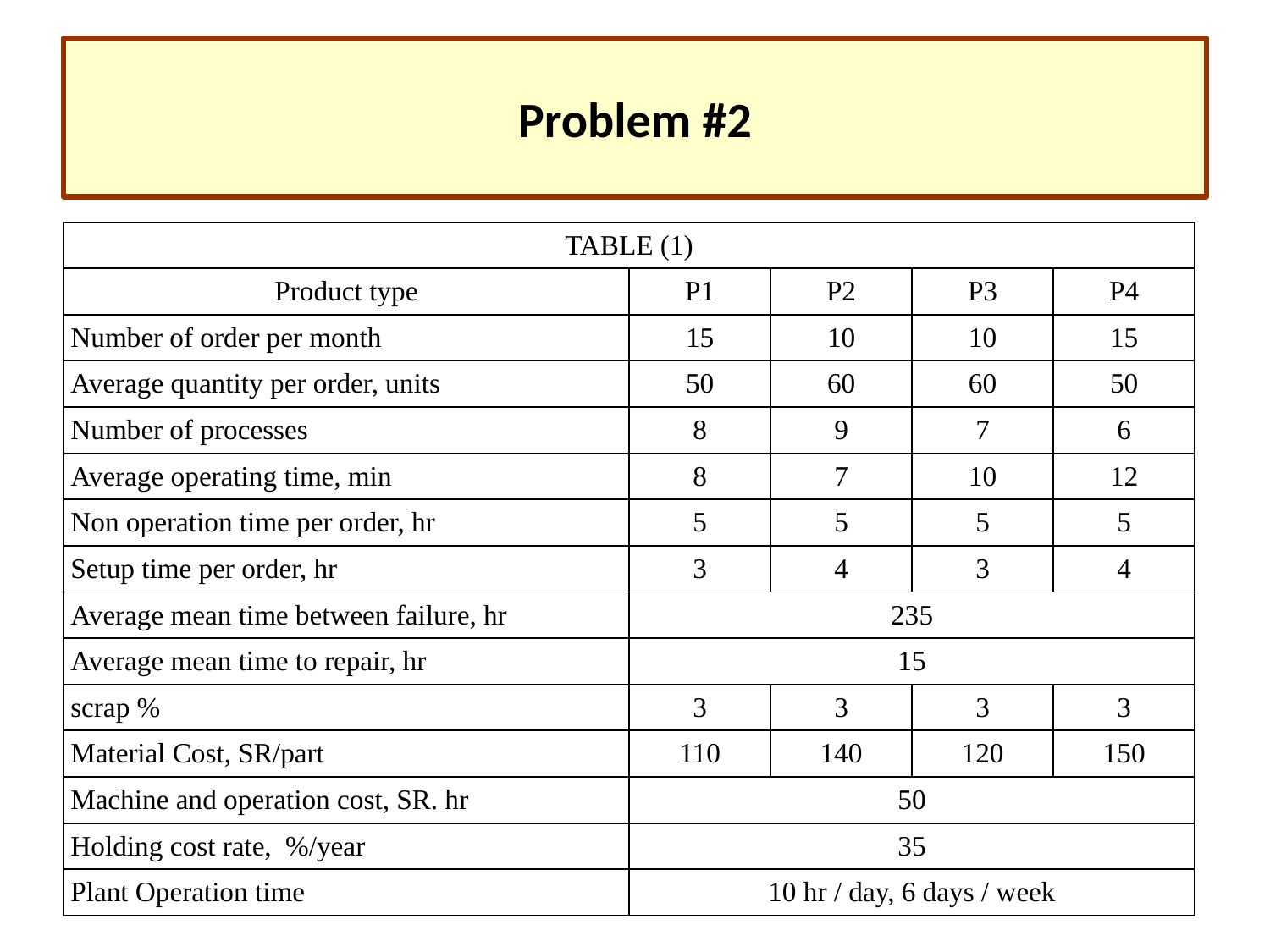

# Problem #2
| TABLE (1) |  |  |  |  |
| --- | --- | --- | --- | --- |
| Product type | P1 | P2 | P3 | P4 |
| Number of order per month | 15 | 10 | 10 | 15 |
| Average quantity per order, units | 50 | 60 | 60 | 50 |
| Number of processes | 8 | 9 | 7 | 6 |
| Average operating time, min | 8 | 7 | 10 | 12 |
| Non operation time per order, hr | 5 | 5 | 5 | 5 |
| Setup time per order, hr | 3 | 4 | 3 | 4 |
| Average mean time between failure, hr | 235 |  |  |  |
| Average mean time to repair, hr | 15 |  |  |  |
| scrap % | 3 | 3 | 3 | 3 |
| Material Cost, SR/part | 110 | 140 | 120 | 150 |
| Machine and operation cost, SR. hr | 50 |  |  |  |
| Holding cost rate, %/year | 35 |  |  |  |
| Plant Operation time | 10 hr / day, 6 days / week |  |  |  |